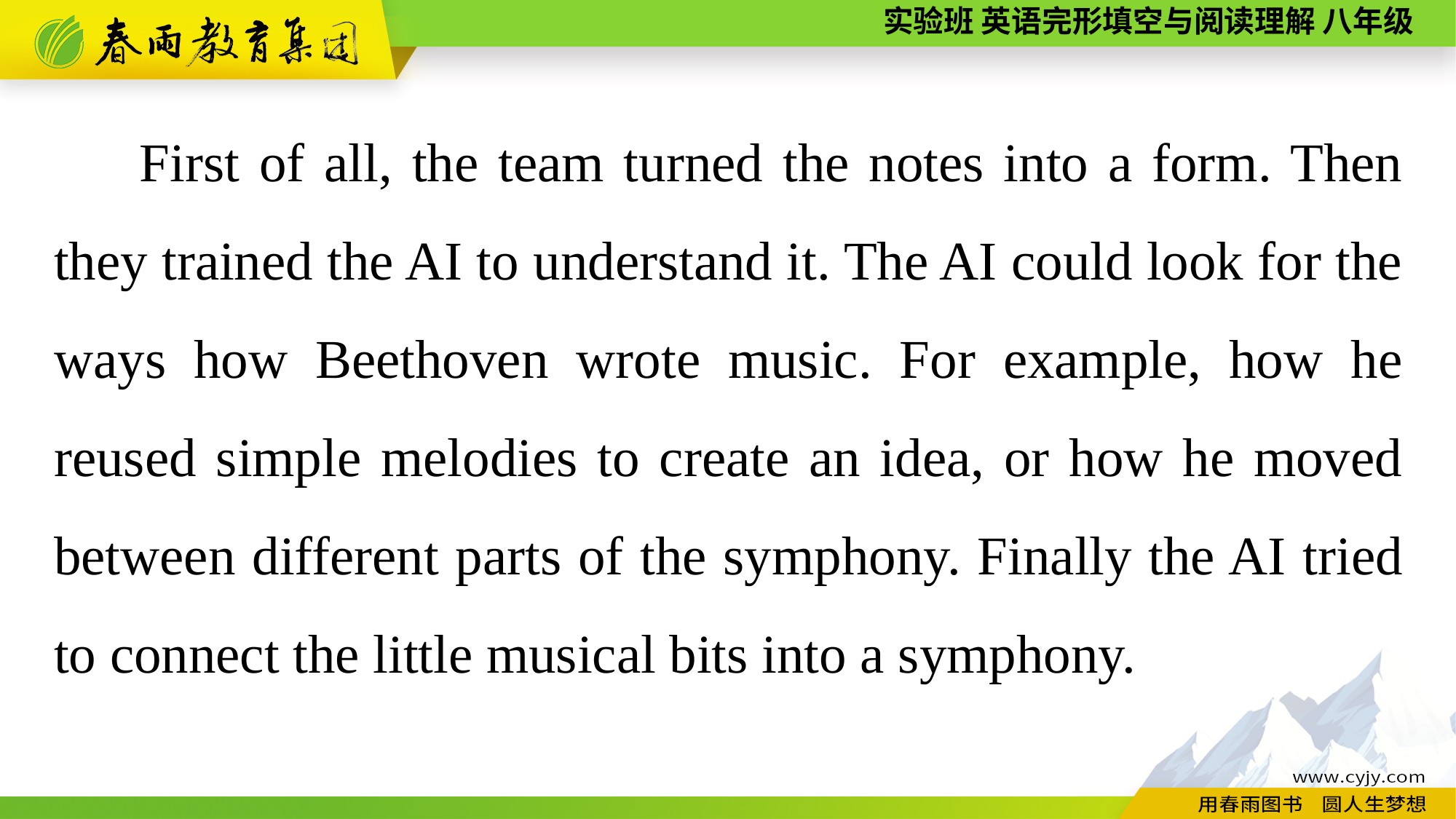

First of all, the team turned the notes into a form. Then they trained the AI to understand it. The AI could look for the ways how Beethoven wrote music. For example, how he reused simple melodies to create an idea, or how he moved between different parts of the symphony. Finally the AI tried to connect the little musical bits into a symphony.